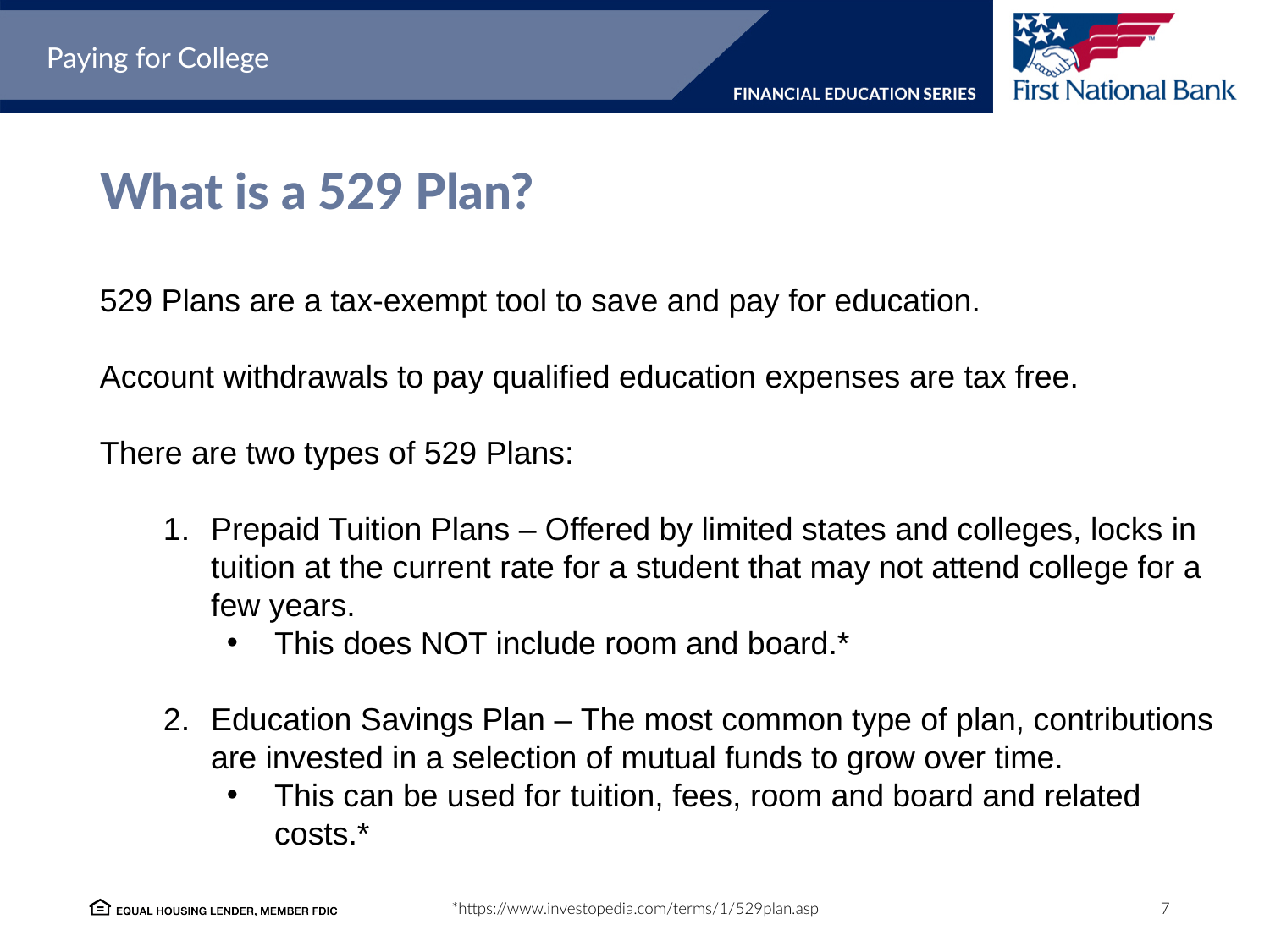

Paying for College
# What is a 529 Plan?

529 Plans are a tax-exempt tool to save and pay for education.

Account withdrawals to pay qualified education expenses are tax free.

There are two types of 529 Plans:

Prepaid Tuition Plans – Offered by limited states and colleges, locks in tuition at the current rate for a student that may not attend college for a few years.
This does NOT include room and board.*

Education Savings Plan – The most common type of plan, contributions are invested in a selection of mutual funds to grow over time.
This can be used for tuition, fees, room and board and related costs.*
*https://www.investopedia.com/terms/1/529plan.asp
7